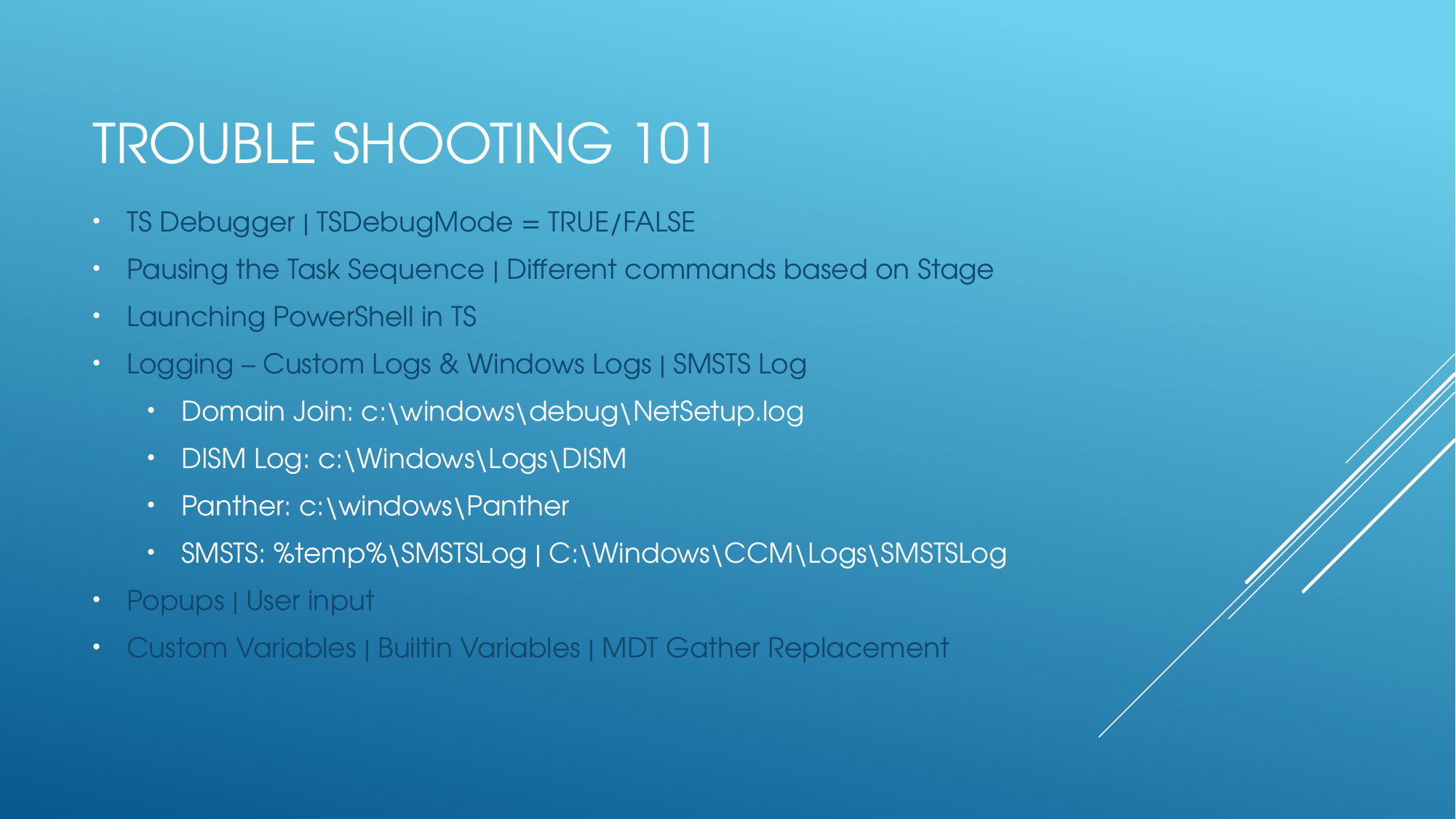

# Trouble Shooting 101
TS Debugger | TSDebugMode = TRUE/FALSE
Pausing the Task Sequence | Different commands based on Stage
Launching PowerShell in TS
Logging – Custom Logs & Windows Logs | SMSTS Log
Domain Join: c:\windows\debug\NetSetup.log
DISM Log: c:\Windows\Logs\DISM
Panther: c:\windows\Panther
SMSTS: %temp%\SMSTSLog | C:\Windows\CCM\Logs\SMSTSLog
Popups | User input
Custom Variables | Builtin Variables | MDT Gather Replacement